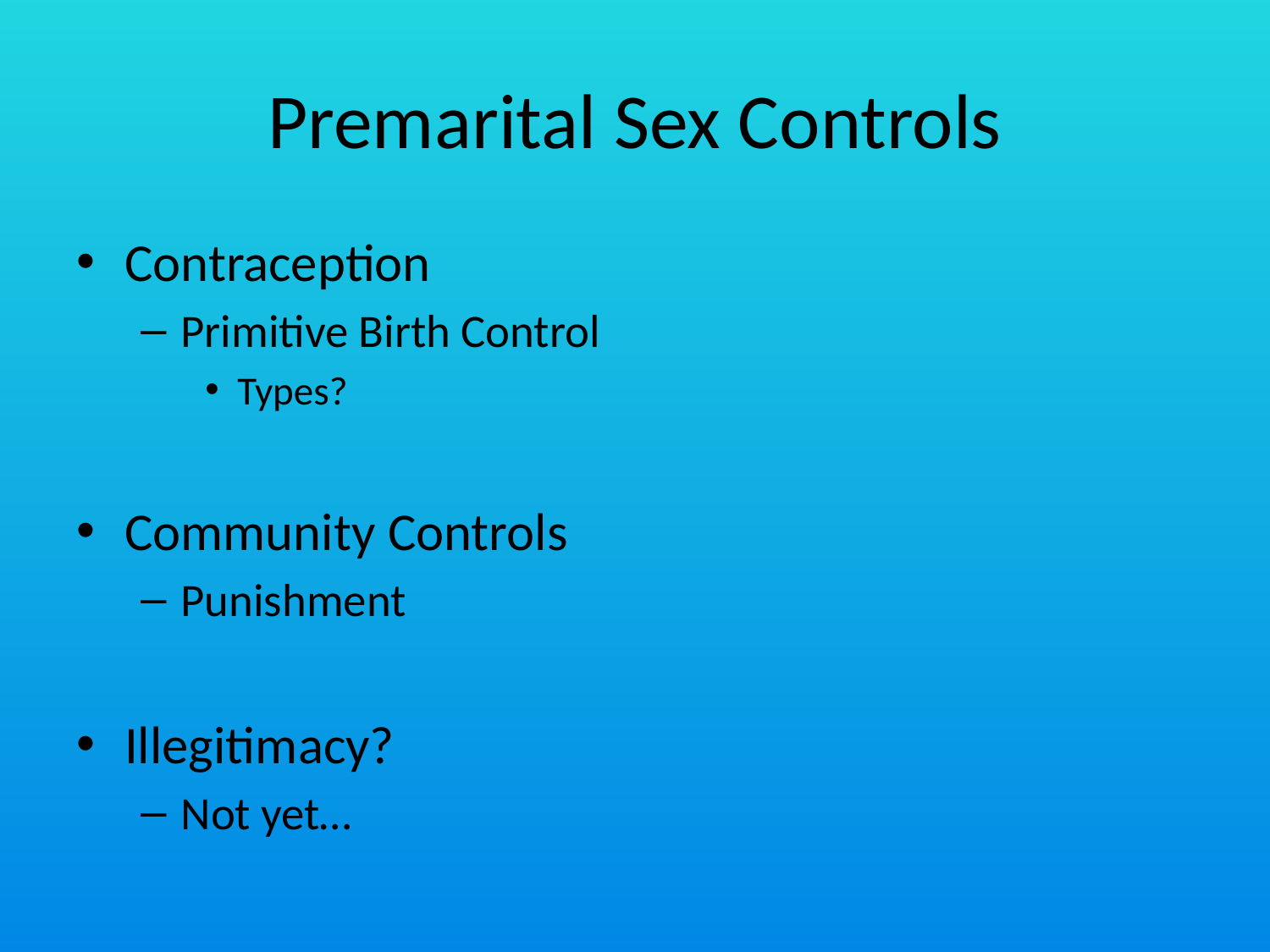

# Premarital Sex Controls
Contraception
Primitive Birth Control
Types?

Community Controls
Punishment

Illegitimacy?
Not yet…